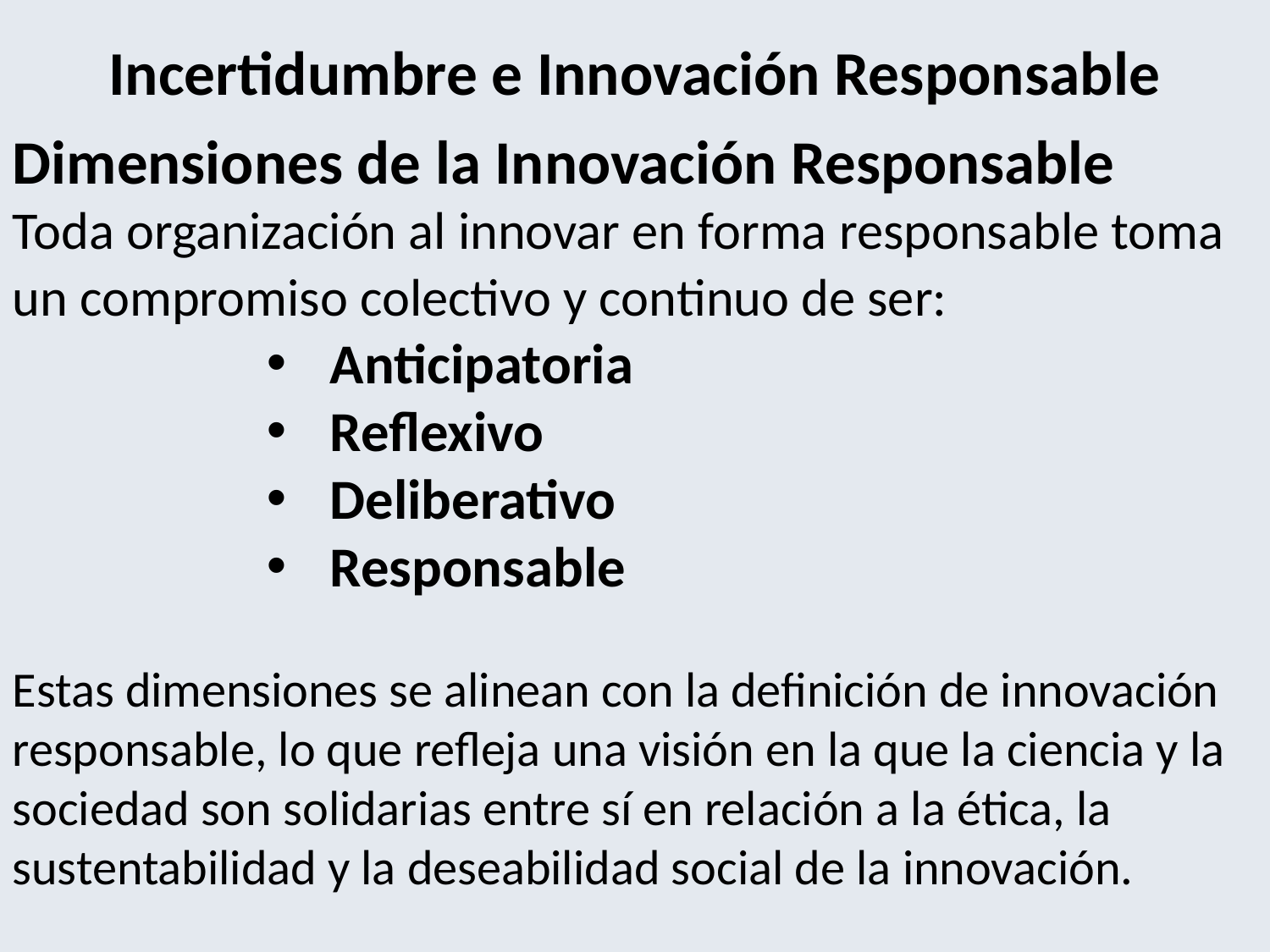

# Incertidumbre e Innovación Responsable
Dimensiones de la Innovación Responsable
Toda organización al innovar en forma responsable toma un compromiso colectivo y continuo de ser:
Anticipatoria
Reflexivo
Deliberativo
Responsable

Estas dimensiones se alinean con la definición de innovación responsable, lo que refleja una visión en la que la ciencia y la sociedad son solidarias entre sí en relación a la ética, la sustentabilidad y la deseabilidad social de la innovación.